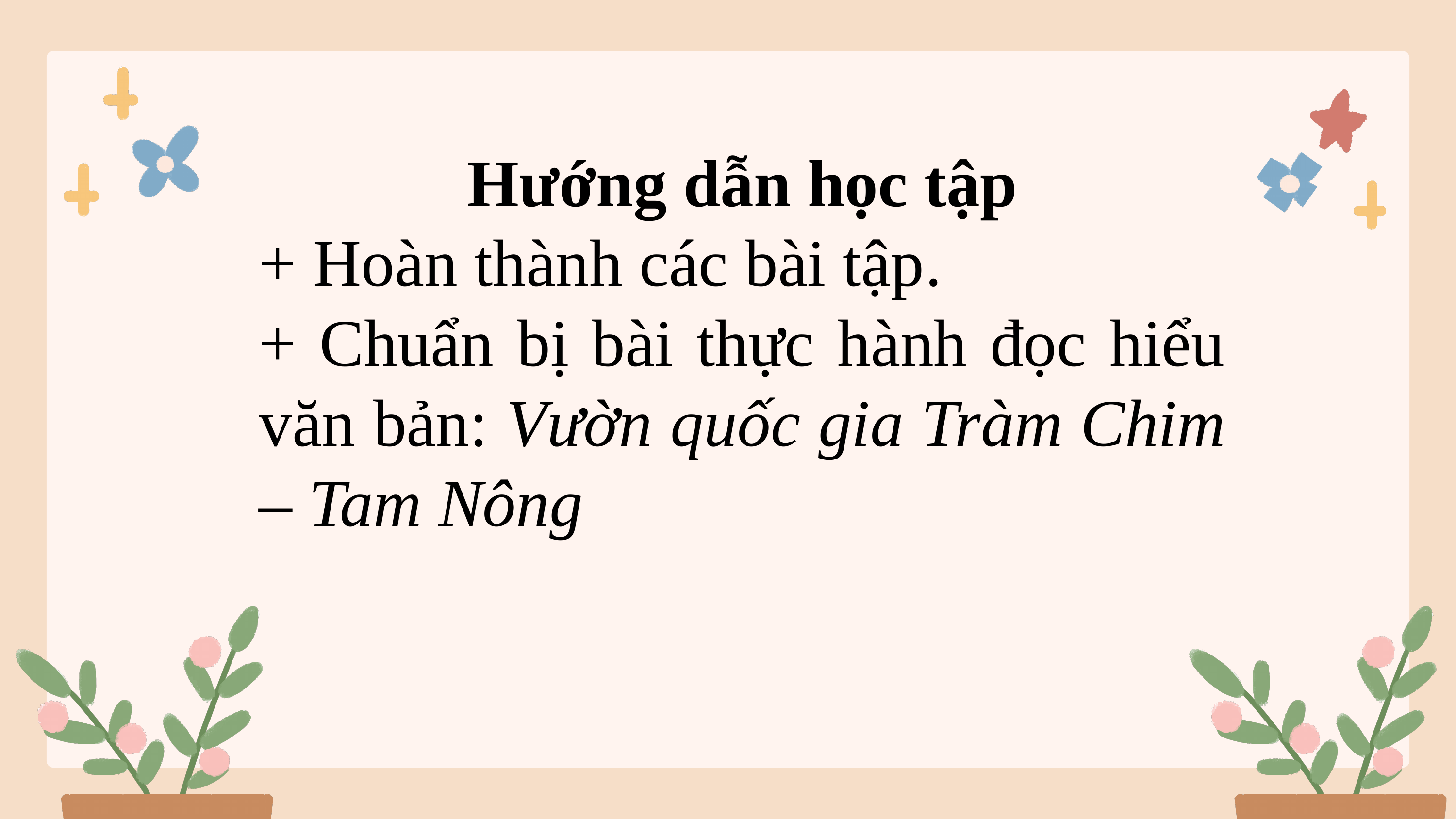

Hướng dẫn học tập
+ Hoàn thành các bài tập.
+ Chuẩn bị bài thực hành đọc hiểu văn bản: Vườn quốc gia Tràm Chim – Tam Nông